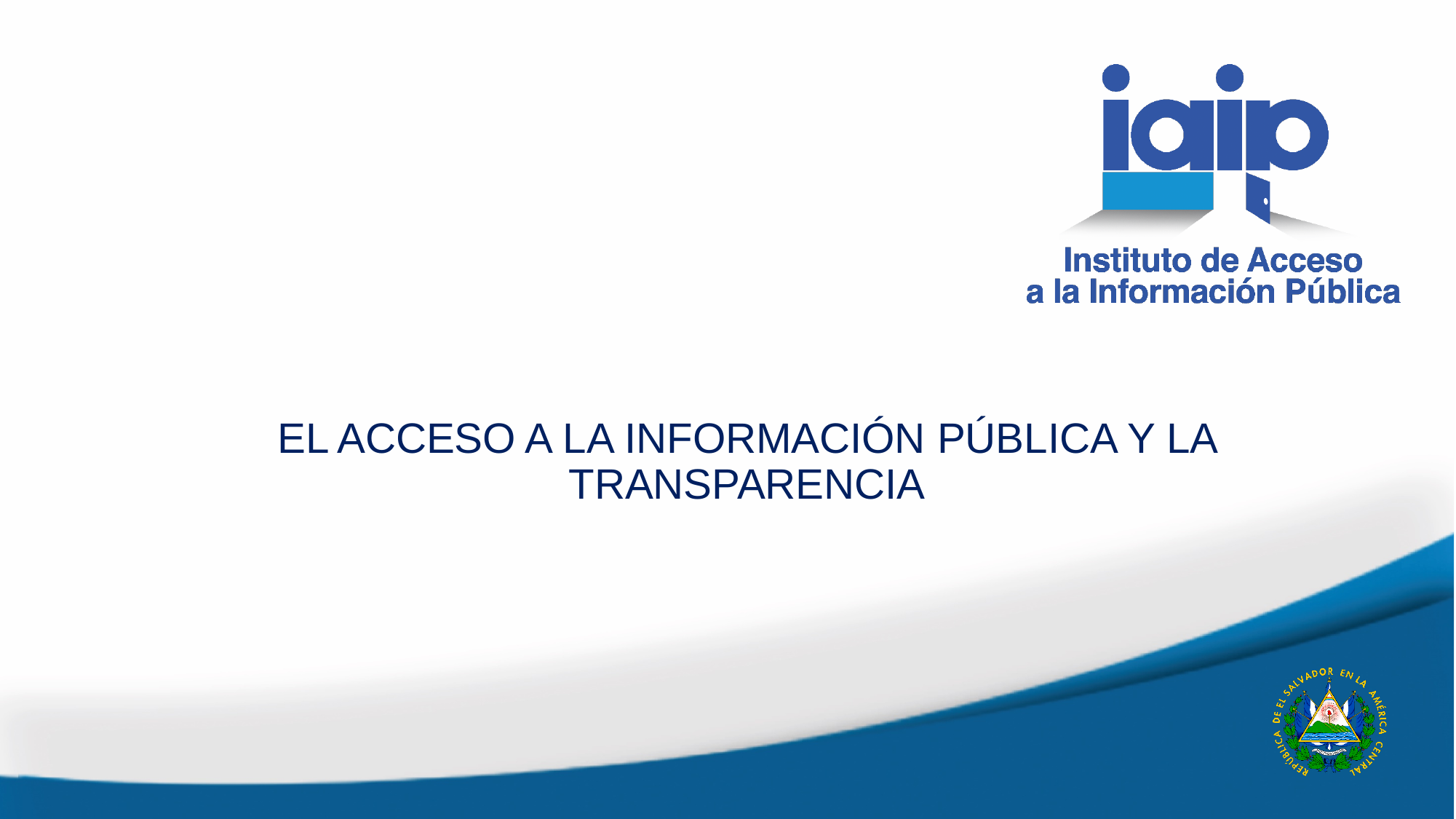

# EL ACCESO A LA INFORMACIÓN PÚBLICA Y LA TRANSPARENCIA